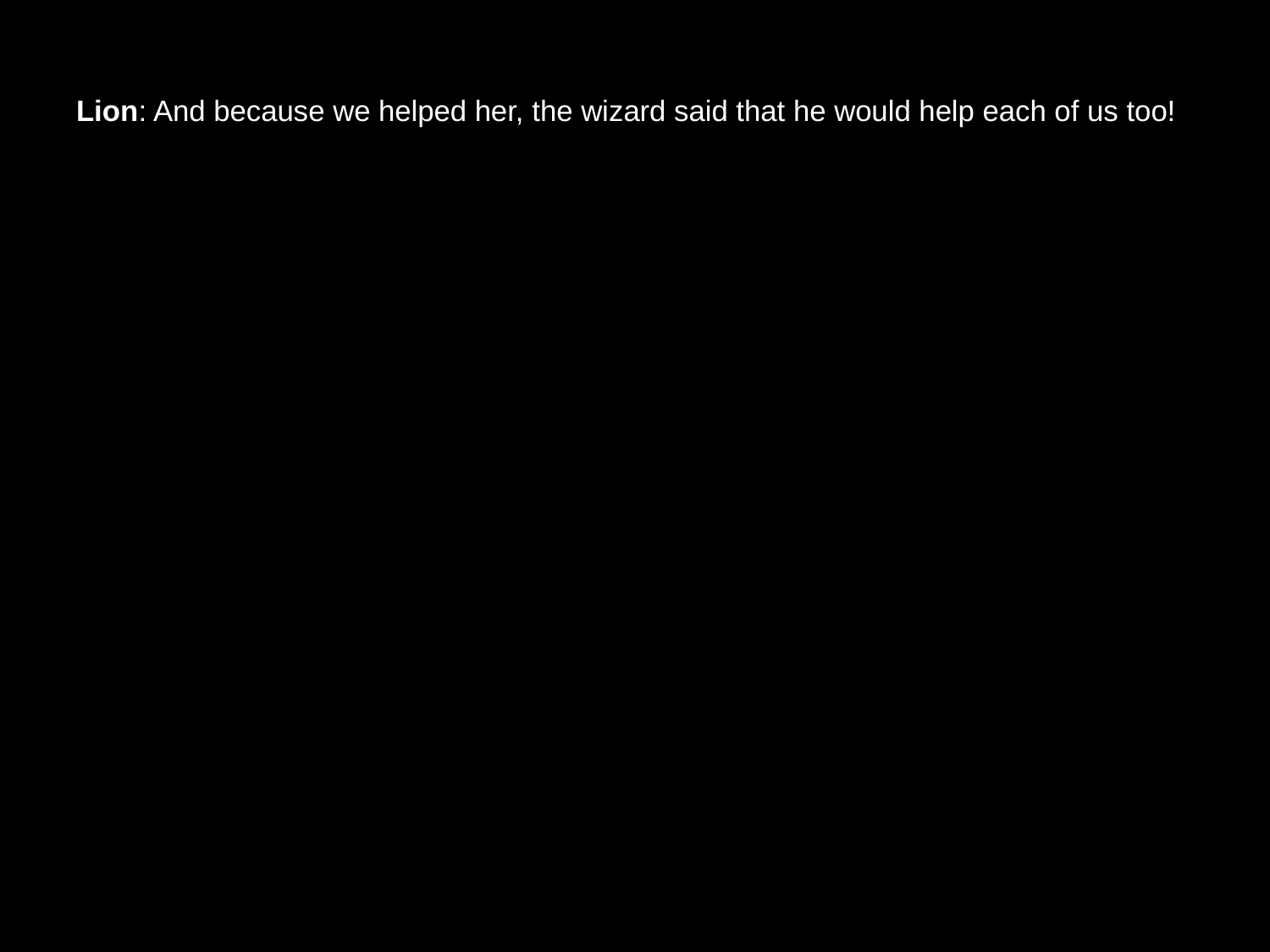

# Lion: And because we helped her, the wizard said that he would help each of us too!